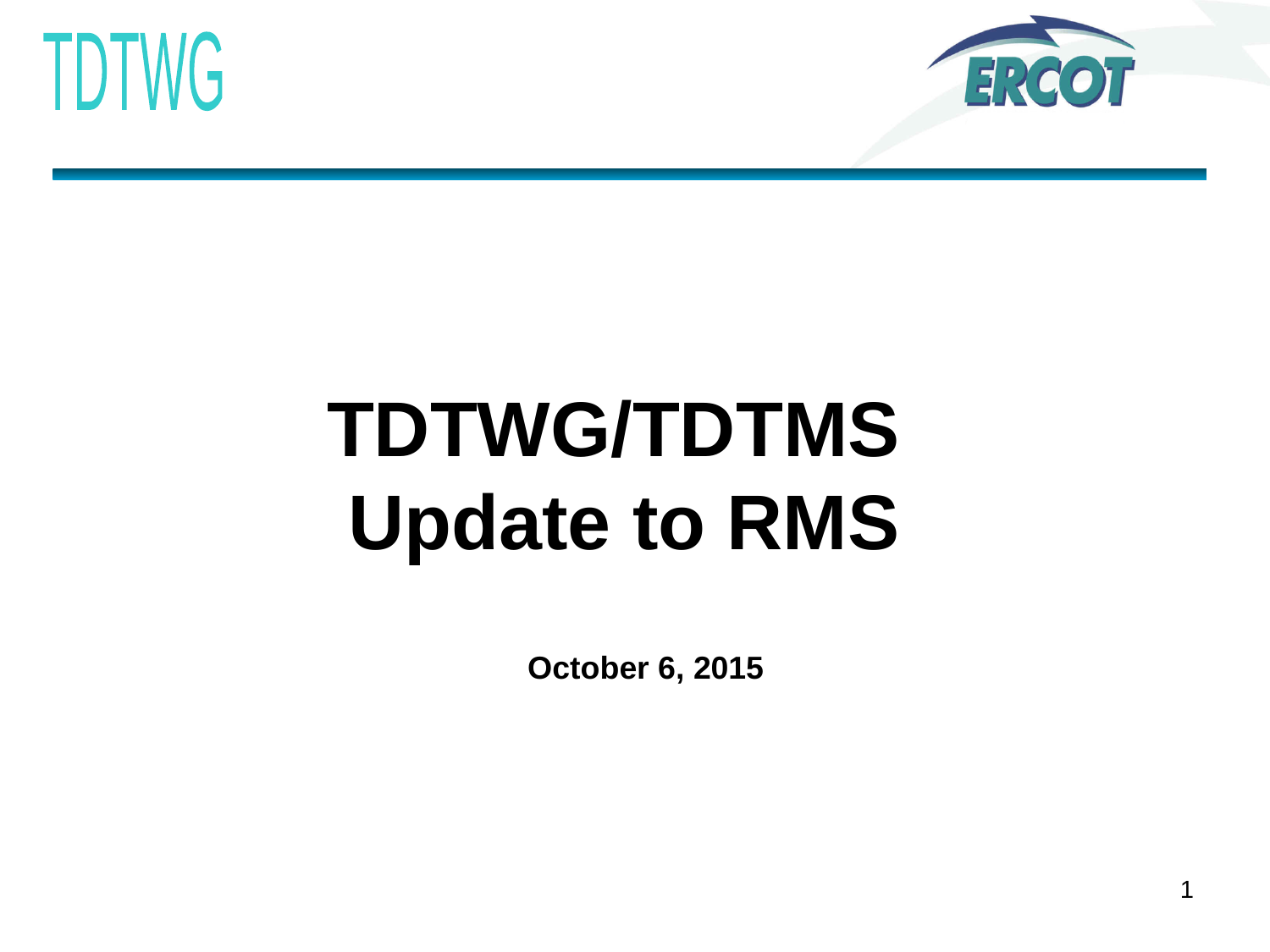

# TDTWG/TDTMS Update to RMS

October 6, 2015

1